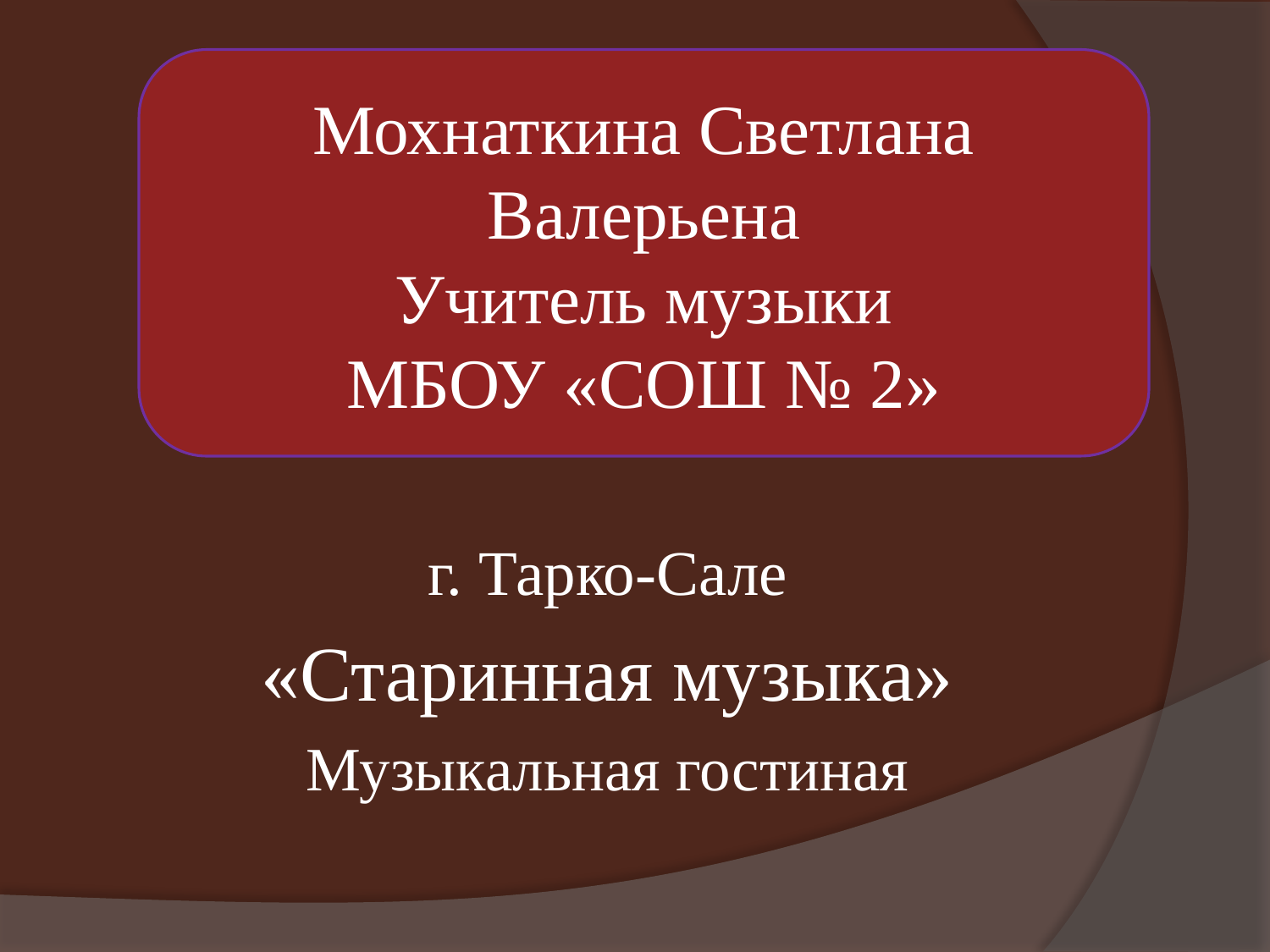

Мохнаткина Светлана Валерьена
Учитель музыки
МБОУ «СОШ № 2»
г. Тарко-Сале
«Старинная музыка»
Музыкальная гостиная